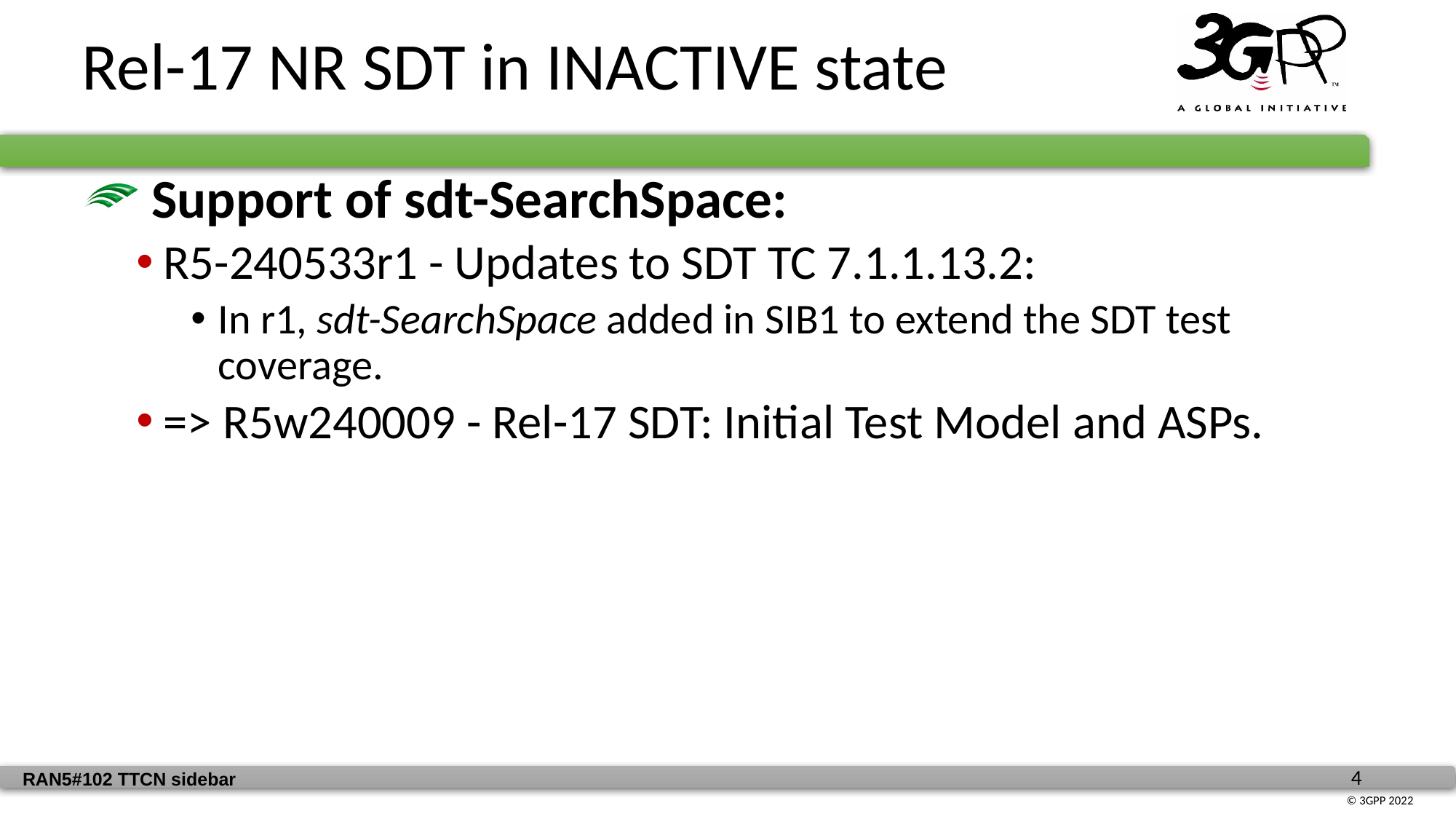

Rel-17 NR SDT in INACTIVE state
 Support of sdt-SearchSpace:
R5-240533r1 - Updates to SDT TC 7.1.1.13.2:
In r1, sdt-SearchSpace added in SIB1 to extend the SDT test coverage.
=> R5w240009 - Rel-17 SDT: Initial Test Model and ASPs.